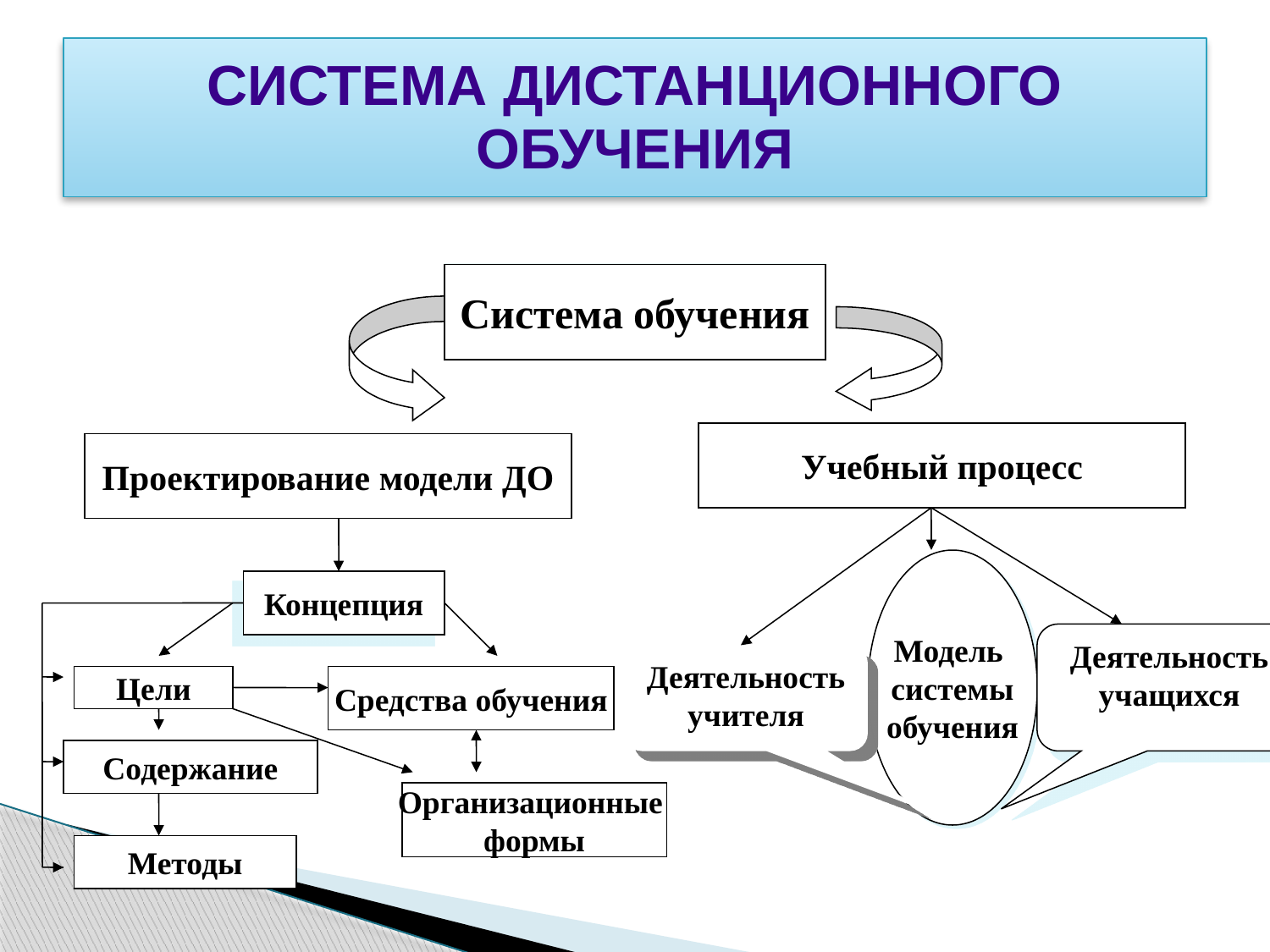

# СИСТЕМА ДИСТАНЦИОННОГО ОБУЧЕНИЯ
Система обучения

Учебный процесс
Проектирование модели ДО

Модель
системы
обучения
Концепция

Деятельность учащихся
Деятельность учителя
Цели
Средства обучения

Содержание

Организационные
формы

Методы